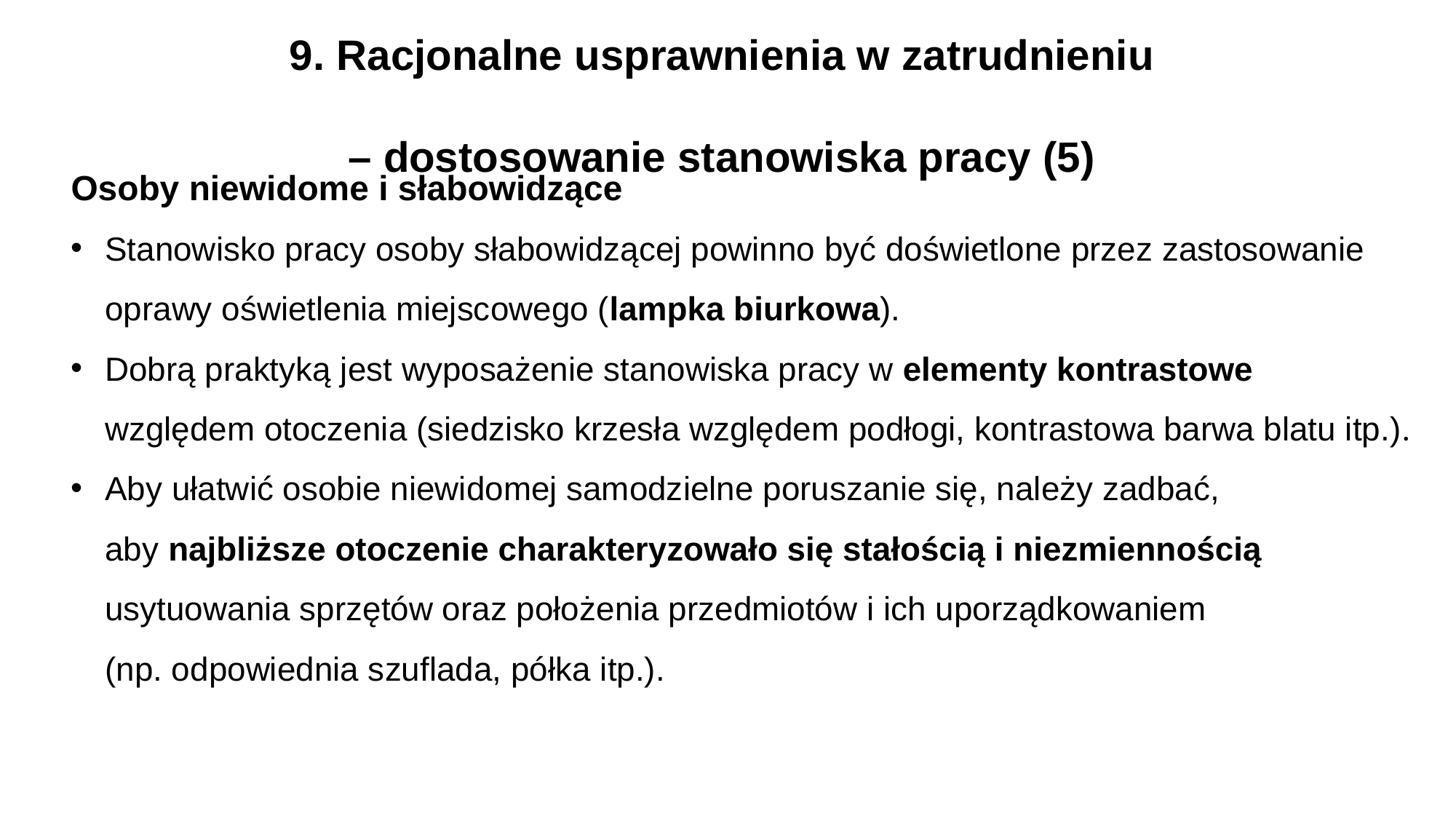

9. Racjonalne usprawnienia w zatrudnieniu
– dostosowanie stanowiska pracy (5)
Osoby niewidome i słabowidzące
Stanowisko pracy osoby słabowidzącej powinno być doświetlone przez zastosowanie oprawy oświetlenia miejscowego (lampka biurkowa).
Dobrą praktyką jest wyposażenie stanowiska pracy w elementy kontrastowe
względem otoczenia (siedzisko krzesła względem podłogi, kontrastowa barwa blatu itp.).
Aby ułatwić osobie niewidomej samodzielne poruszanie się, należy zadbać,
aby najbliższe otoczenie charakteryzowało się stałością i niezmiennością usytuowania sprzętów oraz położenia przedmiotów i ich uporządkowaniem
(np. odpowiednia szuflada, półka itp.).